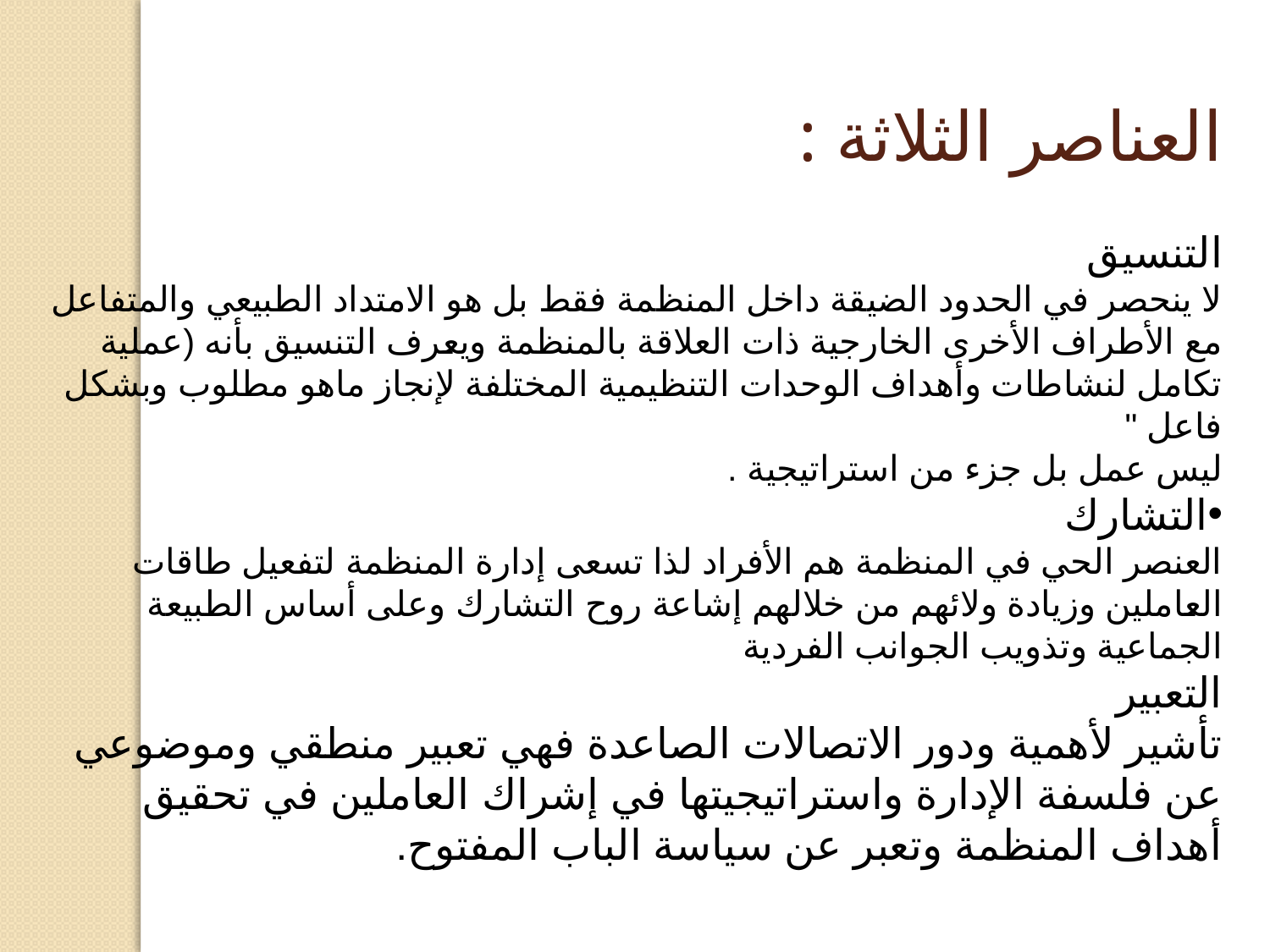

العناصر الثلاثة :

التنسيق
لا ينحصر في الحدود الضيقة داخل المنظمة فقط بل هو الامتداد الطبيعي والمتفاعل مع الأطراف الأخرى الخارجية ذات العلاقة بالمنظمة ويعرف التنسيق بأنه (عملية تكامل لنشاطات وأهداف الوحدات التنظيمية المختلفة لإنجاز ماهو مطلوب وبشكل فاعل "
ليس عمل بل جزء من استراتيجية .
التشارك
العنصر الحي في المنظمة هم الأفراد لذا تسعى إدارة المنظمة لتفعيل طاقات العاملين وزيادة ولائهم من خلالهم إشاعة روح التشارك وعلى أساس الطبيعة الجماعية وتذويب الجوانب الفردية
التعبير
تأشير لأهمية ودور الاتصالات الصاعدة فهي تعبير منطقي وموضوعي عن فلسفة الإدارة واستراتيجيتها في إشراك العاملين في تحقيق أهداف المنظمة وتعبر عن سياسة الباب المفتوح.